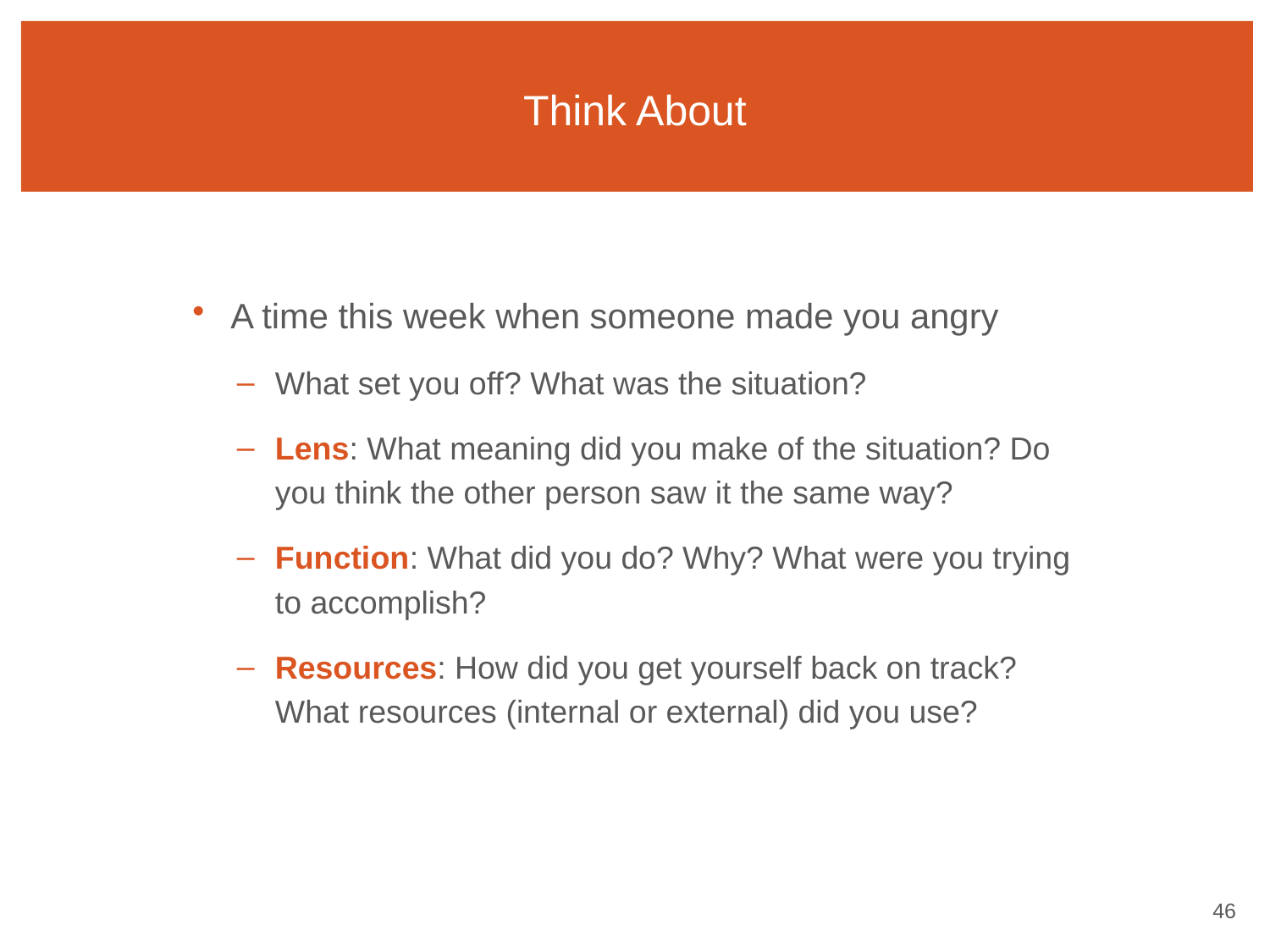

# Think About
A time this week when someone made you angry
What set you off? What was the situation?
Lens: What meaning did you make of the situation? Do you think the other person saw it the same way?
Function: What did you do? Why? What were you trying to accomplish?
Resources: How did you get yourself back on track? What resources (internal or external) did you use?
46